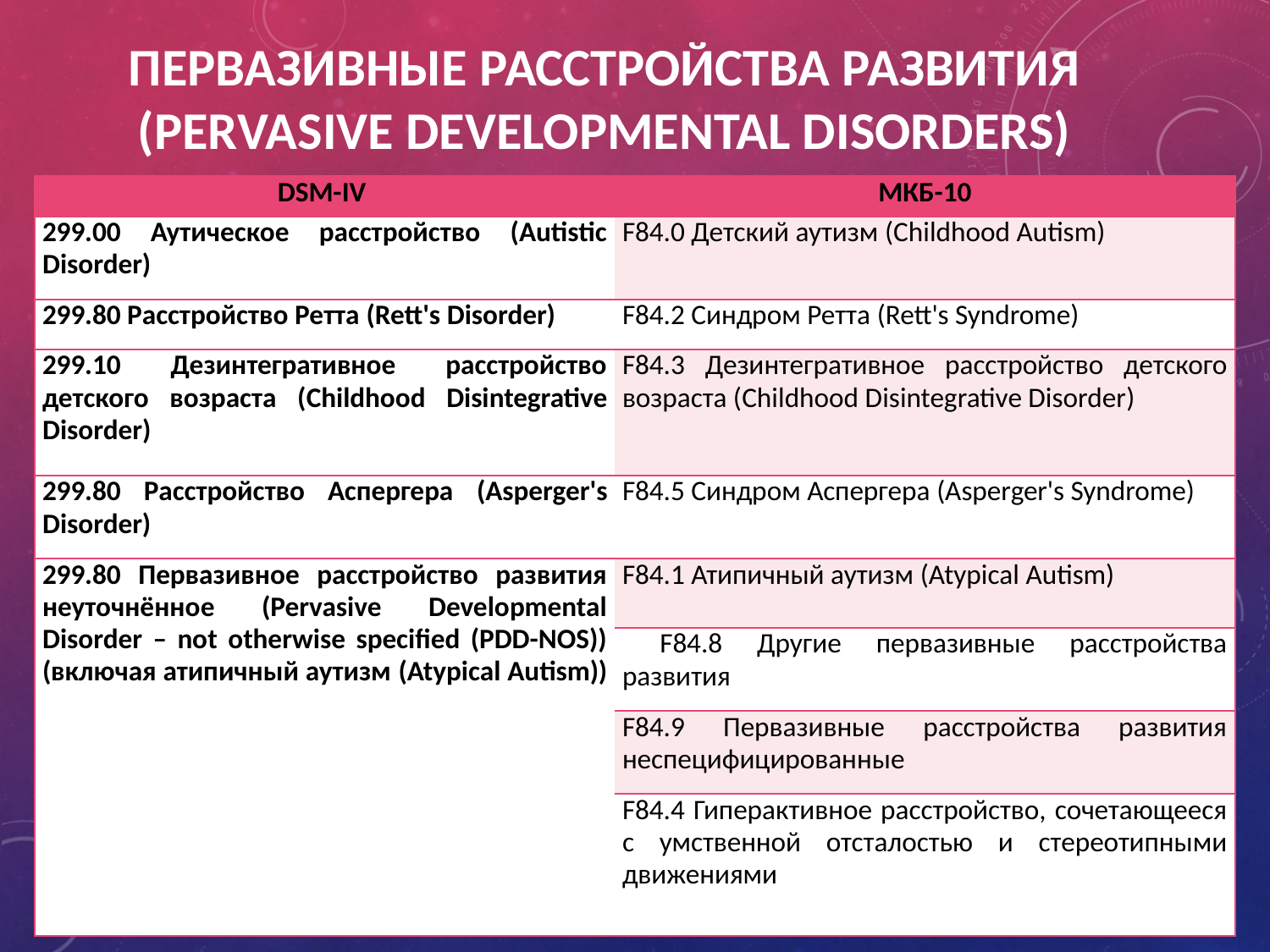

# Первазивные расстройства развития (Pervasive Developmental Disorders)
| DSM-IV | МКБ-10 |
| --- | --- |
| 299.00 Аутическое расстройство (Autistic Disorder) | F84.0 Детский аутизм (Childhood Autism) |
| 299.80 Расстройство Ретта (Rett's Disorder) | F84.2 Синдром Ретта (Rett's Syndrome) |
| 299.10 Дезинтегративное расстройство детского возраста (Childhood Disintegrative Disorder) | F84.3 Дезинтегративное расстройство детского возраста (Childhood Disintegrative Disorder) |
| 299.80 Расстройство Аспергера (Asperger's Disorder) | F84.5 Синдром Аспергера (Asperger's Syndrome) |
| 299.80 Первазивное расстройство развития неуточнённое (Pervasive Developmental Disorder – not otherwise specified (PDD-NOS)) (включая атипичный аутизм (Atypical Autism)) | F84.1 Атипичный аутизм (Atypical Autism) |
|  | F84.8 Другие первазивные расстройства развития |
|  | F84.9 Первазивные расстройства развития неспецифицированные |
|  | F84.4 Гиперактивное расстройство, сочетающееся с умственной отсталостью и стереотипными движениями |